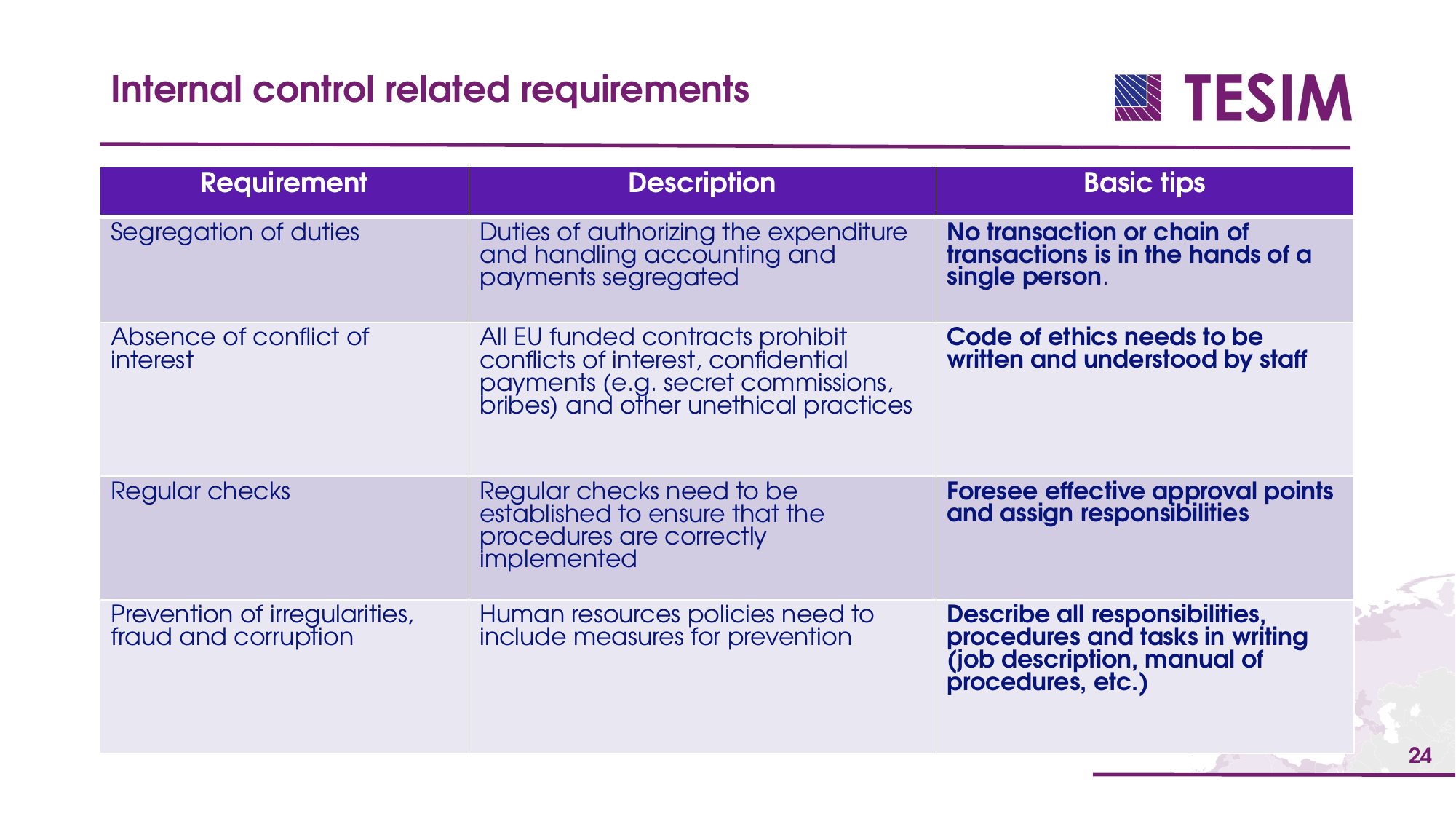

Internal control related requirements
| Requirement | Description | Basic tips |
| --- | --- | --- |
| Segregation of duties | Duties of authorizing the expenditure and handling accounting and payments segregated | No transaction or chain of transactions is in the hands of a single person. |
| Absence of conflict of interest | All EU funded contracts prohibit conflicts of interest, confidential payments (e.g. secret commissions, bribes) and other unethical practices | Code of ethics needs to be written and understood by staff |
| Regular checks | Regular checks need to be established to ensure that the procedures are correctly implemented | Foresee effective approval points and assign responsibilities |
| Prevention of irregularities, fraud and corruption | Human resources policies need to include measures for prevention | Describe all responsibilities, procedures and tasks in writing (job description, manual of procedures, etc.) |